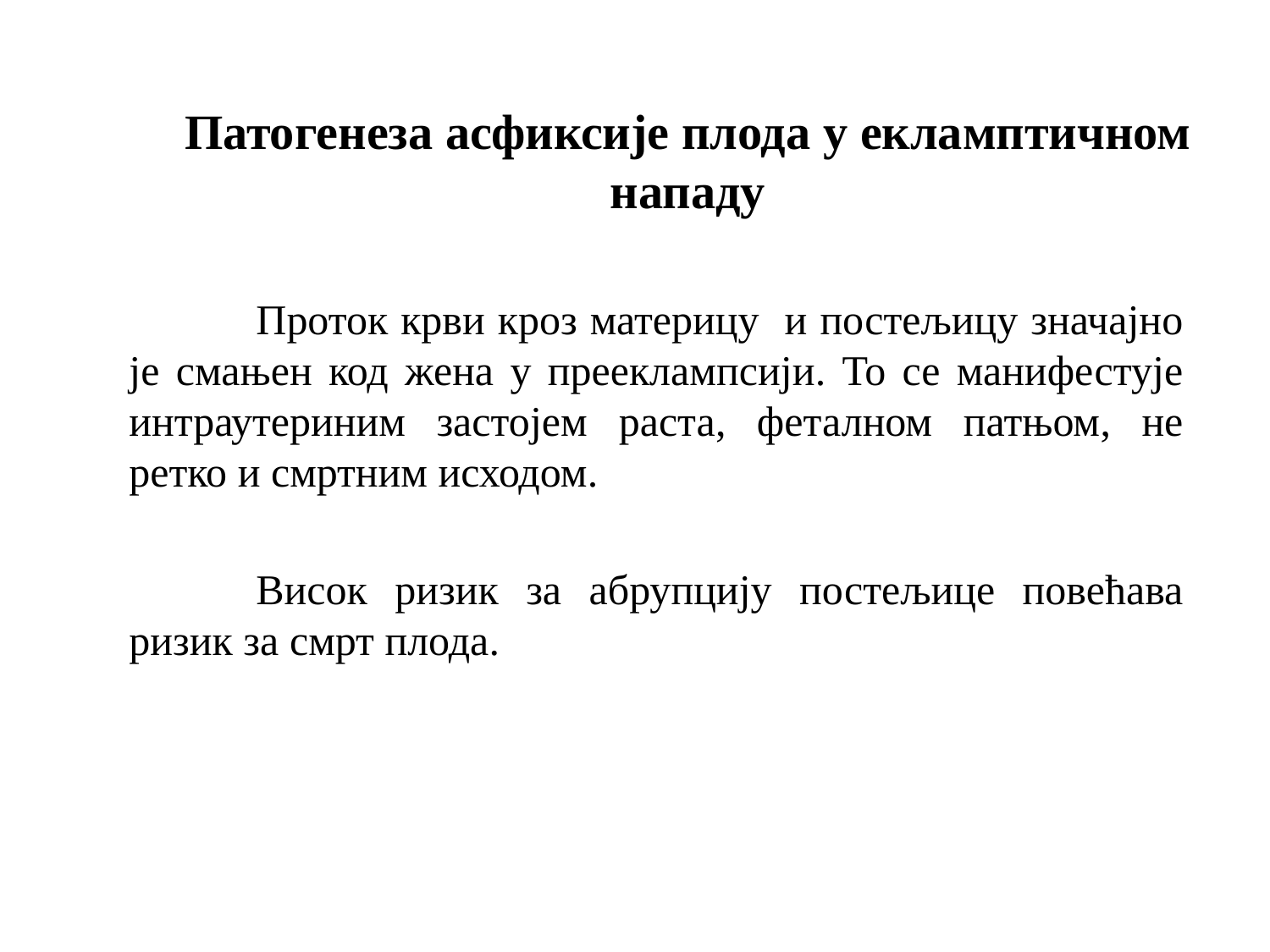

# Патогенеза асфиксије плода у екламптичном нападу
	Проток крви кроз материцу  и постељицу значајно је смањен код жена у прееклампсији. То се манифестује интраутериним застојем раста, феталном патњом, не ретко и смртним исходом.

	Висок ризик за абрупцију постељице повећава ризик за смрт плода.